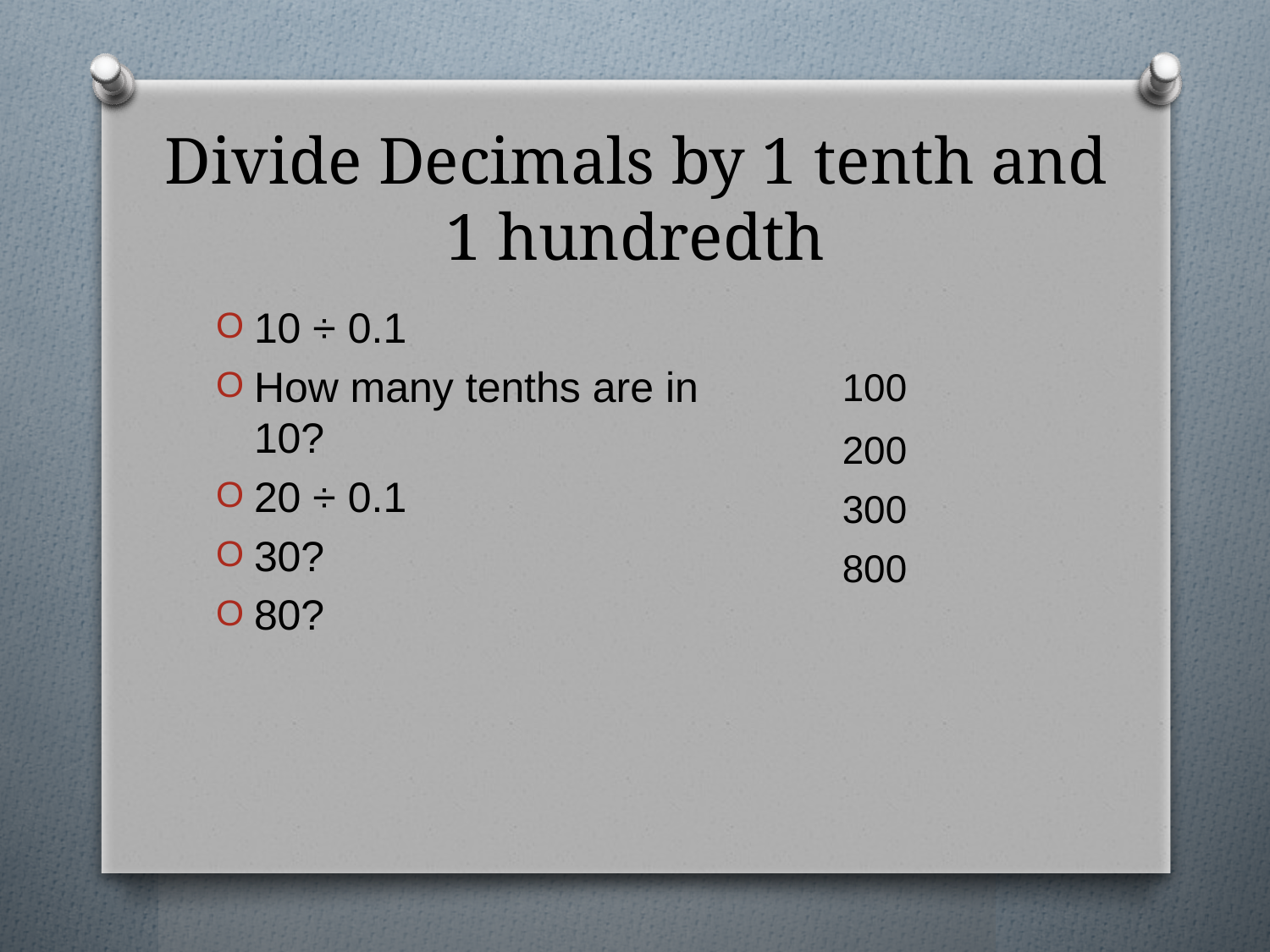

# Divide Decimals by 1 tenth and 1 hundredth
10 ÷ 0.1
How many tenths are in 10?
20 ÷ 0.1
30?
80?
100
200
300
800